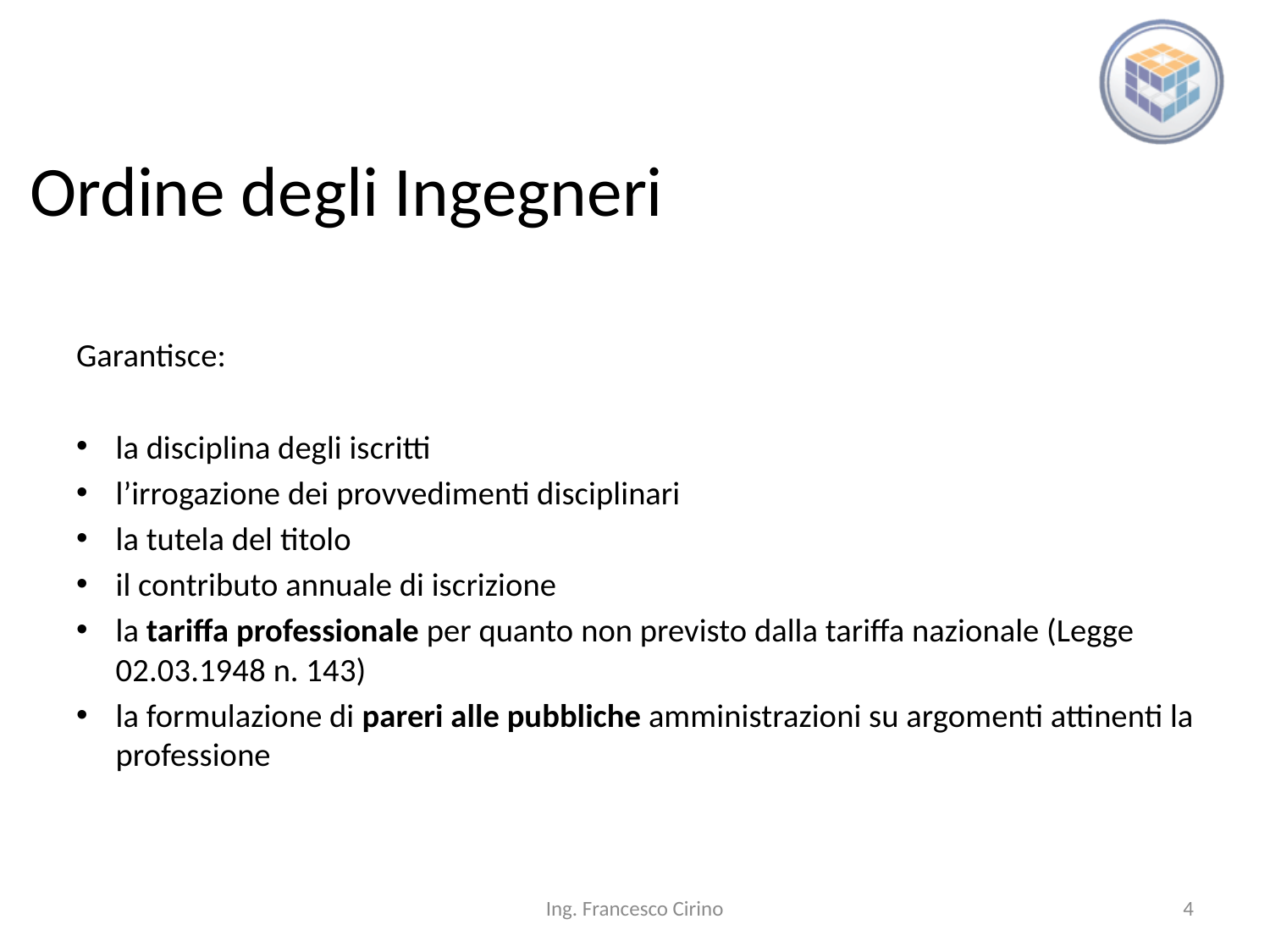

# Ordine degli Ingegneri
Garantisce:

la disciplina degli iscritti
l’irrogazione dei provvedimenti disciplinari
la tutela del titolo
il contributo annuale di iscrizione
la tariffa professionale per quanto non previsto dalla tariffa nazionale (Legge 02.03.1948 n. 143)
la formulazione di pareri alle pubbliche amministrazioni su argomenti attinenti la professione

Ing. Francesco Cirino
4